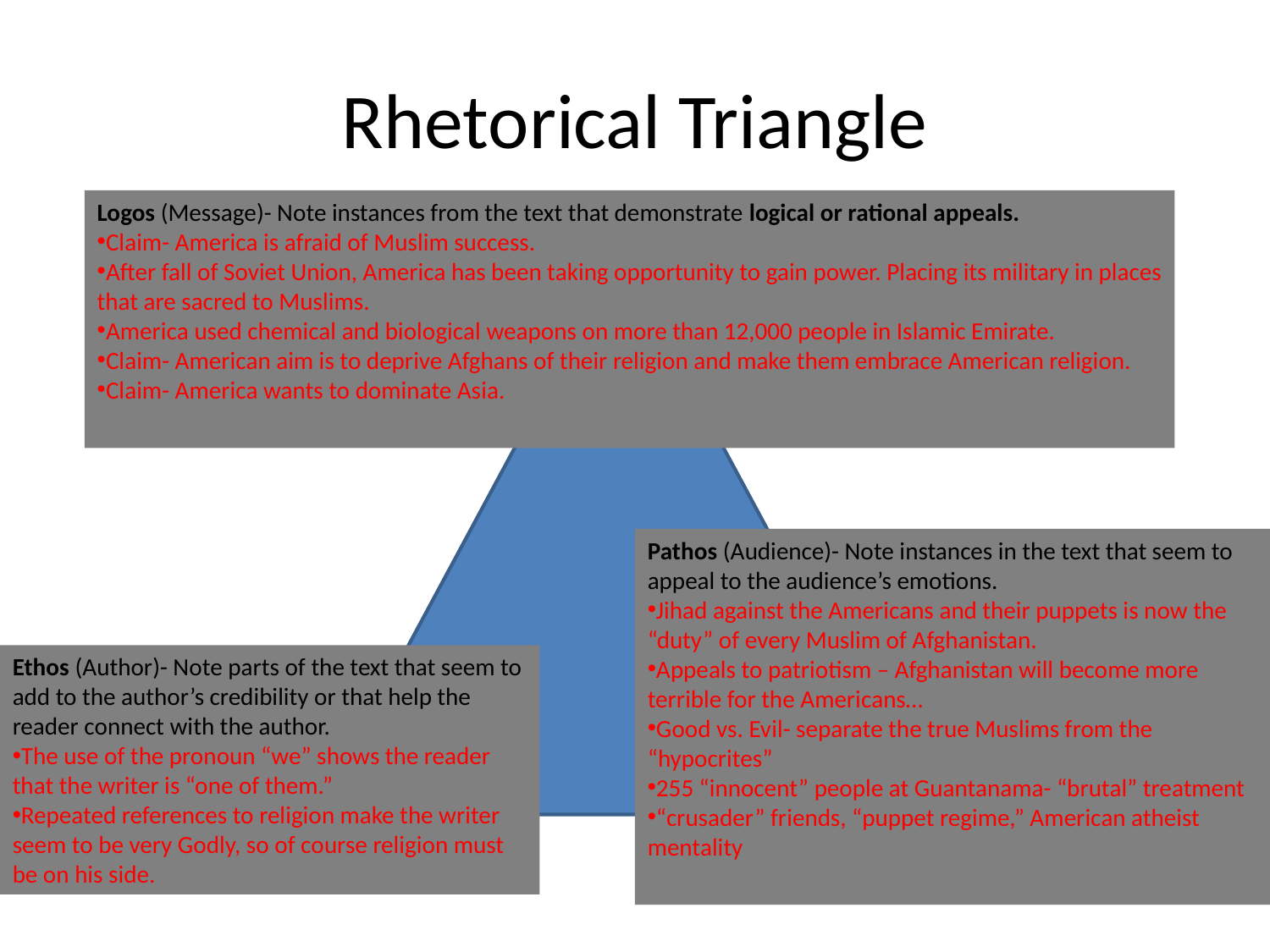

# Rhetorical Triangle
Logos (Message)- Note instances from the text that demonstrate logical or rational appeals.
Claim- America is afraid of Muslim success.
After fall of Soviet Union, America has been taking opportunity to gain power. Placing its military in places that are sacred to Muslims.
America used chemical and biological weapons on more than 12,000 people in Islamic Emirate.
Claim- American aim is to deprive Afghans of their religion and make them embrace American religion.
Claim- America wants to dominate Asia.

Pathos (Audience)- Note instances in the text that seem to appeal to the audience’s emotions.
Jihad against the Americans and their puppets is now the “duty” of every Muslim of Afghanistan.
Appeals to patriotism – Afghanistan will become more terrible for the Americans…
Good vs. Evil- separate the true Muslims from the “hypocrites”
255 “innocent” people at Guantanama- “brutal” treatment
“crusader” friends, “puppet regime,” American atheist mentality

Ethos (Author)- Note parts of the text that seem to add to the author’s credibility or that help the reader connect with the author.
The use of the pronoun “we” shows the reader that the writer is “one of them.”
Repeated references to religion make the writer seem to be very Godly, so of course religion must be on his side.